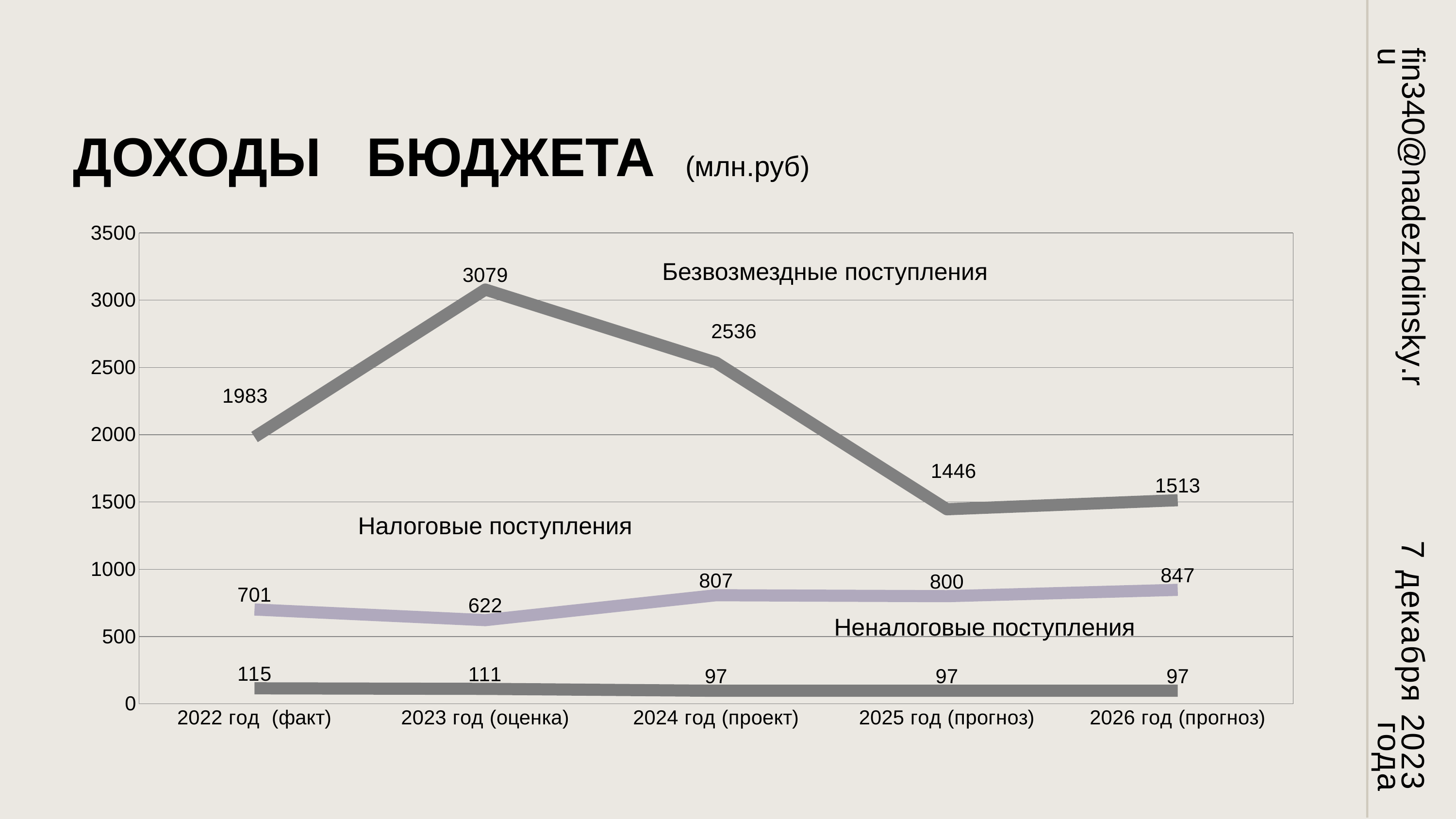

fin340@nadezhdinsky.ru

ДОХОДЫ   БЮДЖЕТА  (млн.руб)

### Chart

| Category | безвозмездные | налоговые | неналоговые |
|---|---|---|---|
| 2022 год  (факт) | 1983.0 | 701.0 | 115.0 |
| 2023 год (оценка) | 3079.0 | 622.0 | 111.0 |
| 2024 год (проект) | 2536.0 | 807.0 | 97.0 |
| 2025 год (прогноз) | 1446.0 | 800.0 | 97.0 |
| 2026 год (прогноз) | 1513.0 | 847.0 | 97.0 |
Безвозмездные поступления

Налоговые поступления
7 декабря 2023 года
Неналоговые поступления